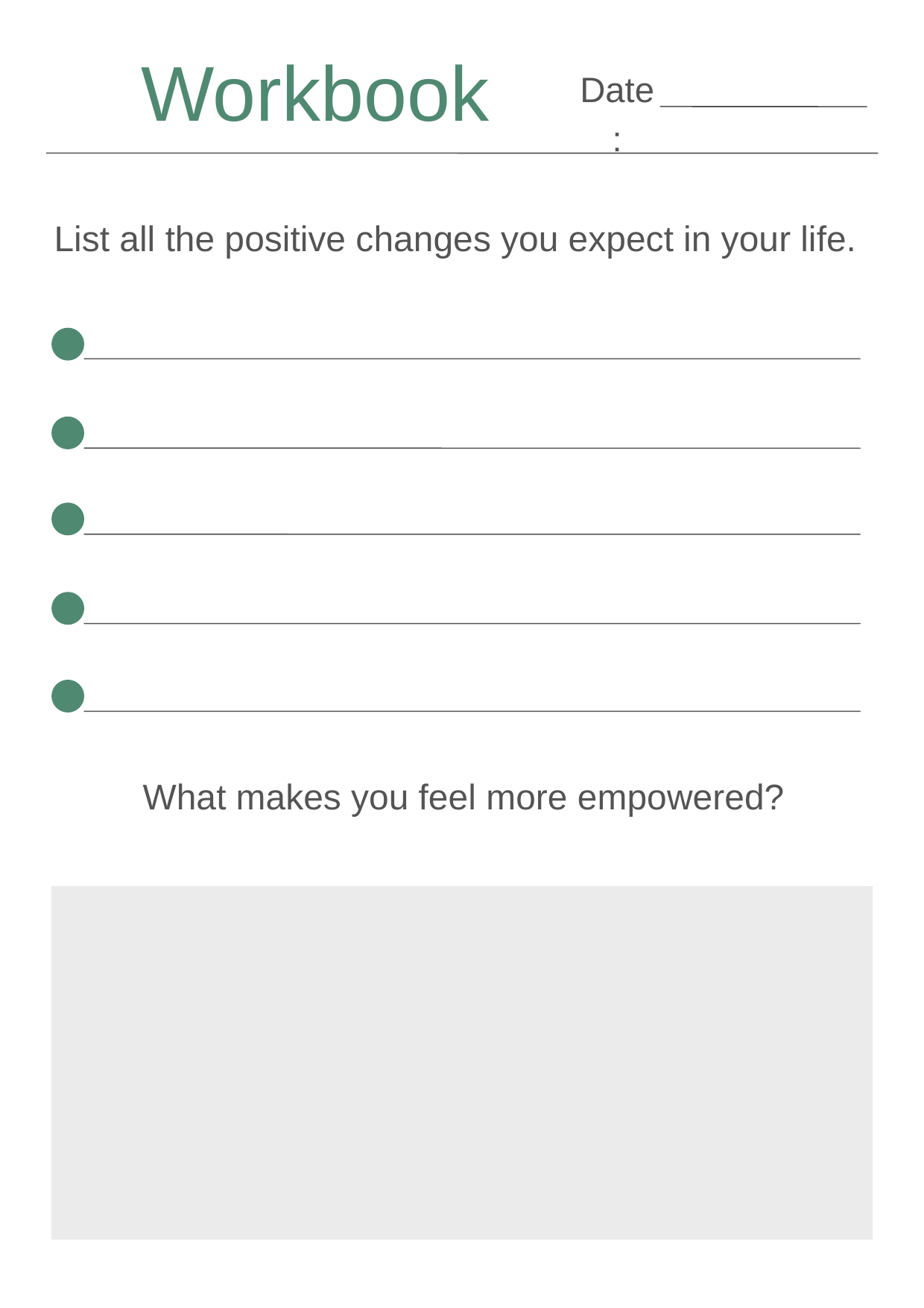

Workbook
Date:

List all the positive changes you expect in your life.

What makes you feel more empowered?